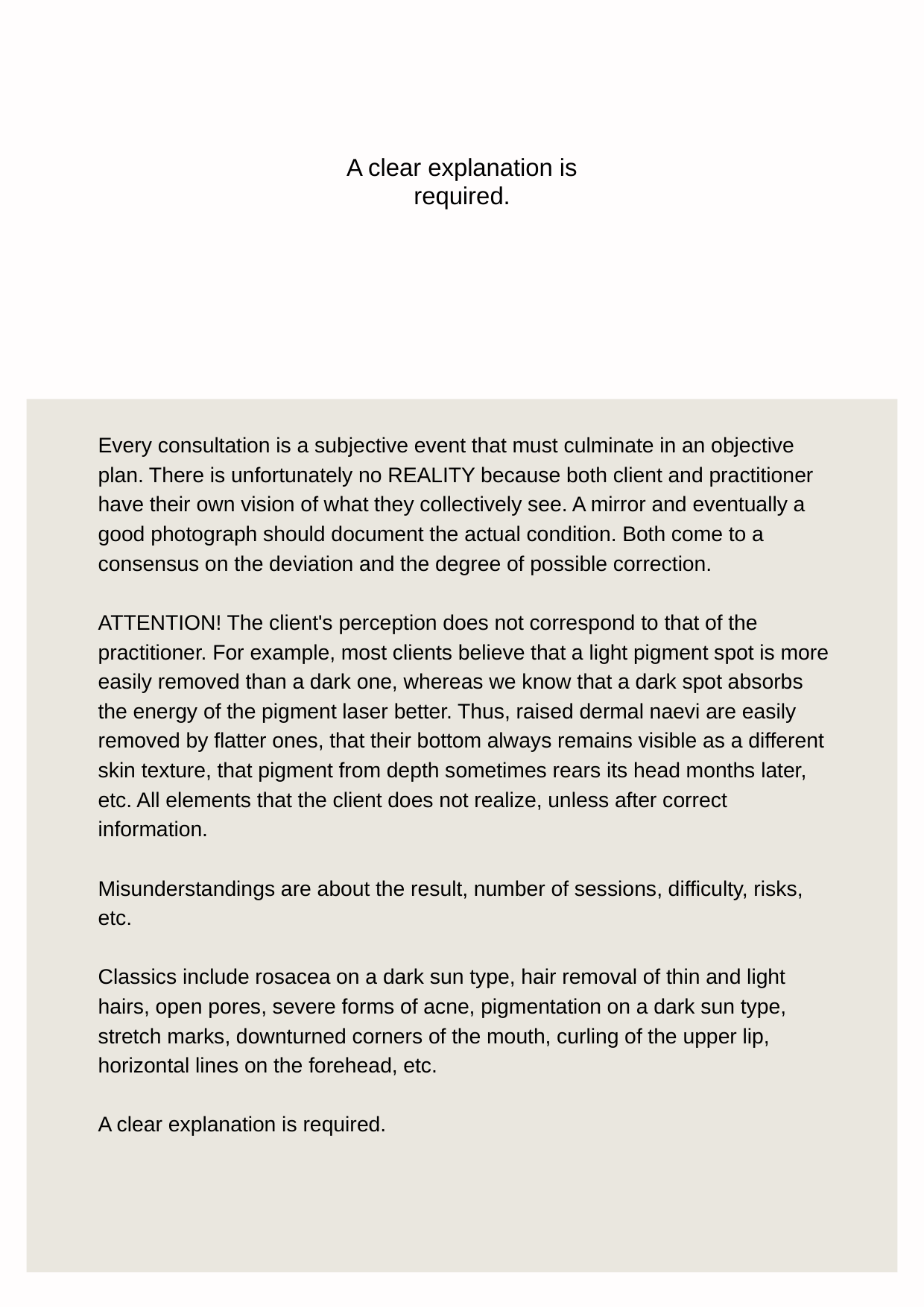

A clear explanation is required.

Every consultation is a subjective event that must culminate in an objective plan. There is unfortunately no REALITY because both client and practitioner have their own vision of what they collectively see. A mirror and eventually a good photograph should document the actual condition. Both come to a consensus on the deviation and the degree of possible correction.

ATTENTION! The client's perception does not correspond to that of the practitioner. For example, most clients believe that a light pigment spot is more easily removed than a dark one, whereas we know that a dark spot absorbs the energy of the pigment laser better. Thus, raised dermal naevi are easily removed by flatter ones, that their bottom always remains visible as a different skin texture, that pigment from depth sometimes rears its head months later, etc. All elements that the client does not realize, unless after correct information.

Misunderstandings are about the result, number of sessions, difficulty, risks, etc.

Classics include rosacea on a dark sun type, hair removal of thin and light hairs, open pores, severe forms of acne, pigmentation on a dark sun type, stretch marks, downturned corners of the mouth, curling of the upper lip, horizontal lines on the forehead, etc.

A clear explanation is required.